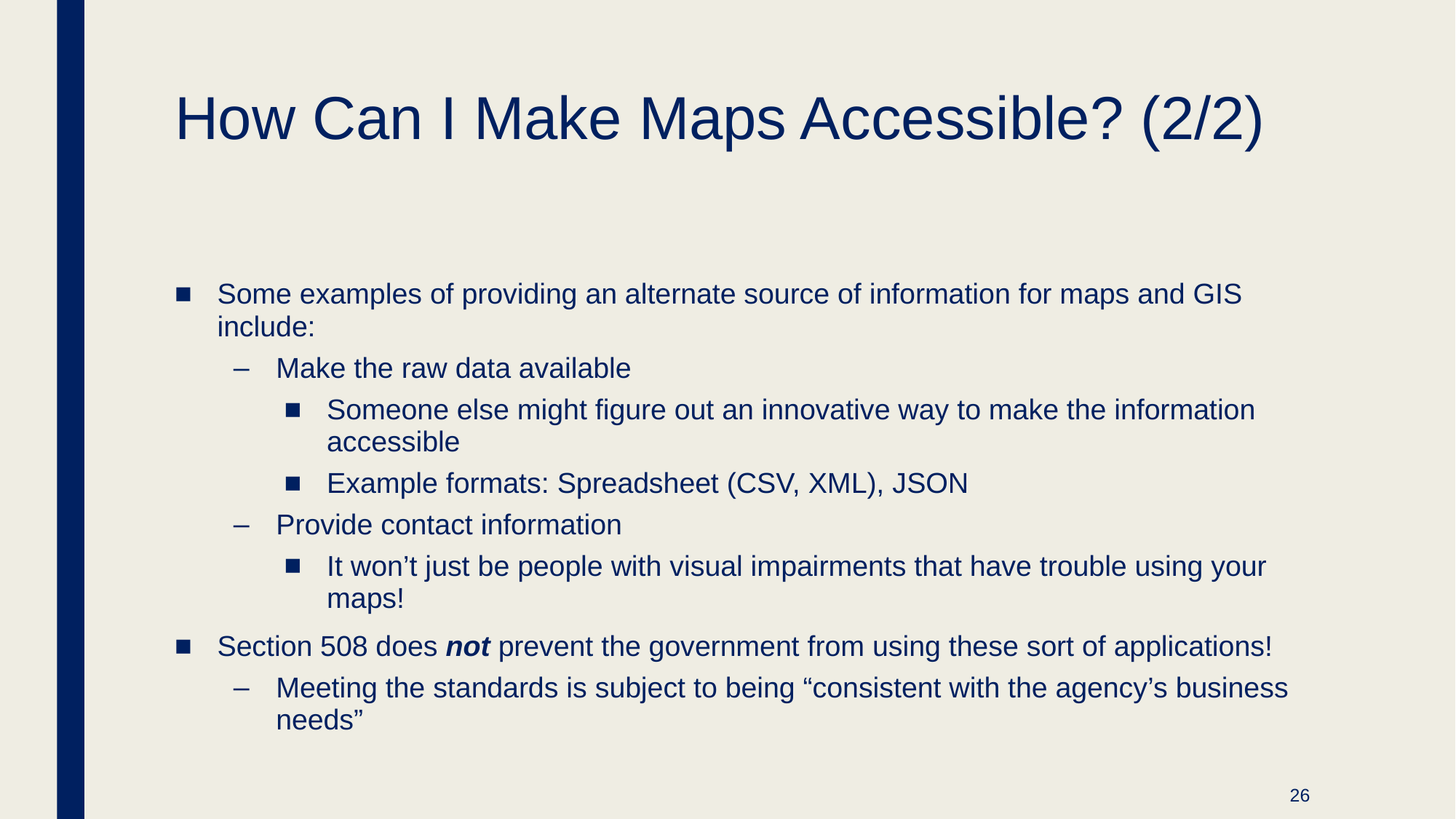

# How Can I Make Maps Accessible? (2/2)
Some examples of providing an alternate source of information for maps and GIS include:
Make the raw data available
Someone else might figure out an innovative way to make the information accessible
Example formats: Spreadsheet (CSV, XML), JSON
Provide contact information
It won’t just be people with visual impairments that have trouble using your maps!
Section 508 does not prevent the government from using these sort of applications!
Meeting the standards is subject to being “consistent with the agency’s business needs”
26